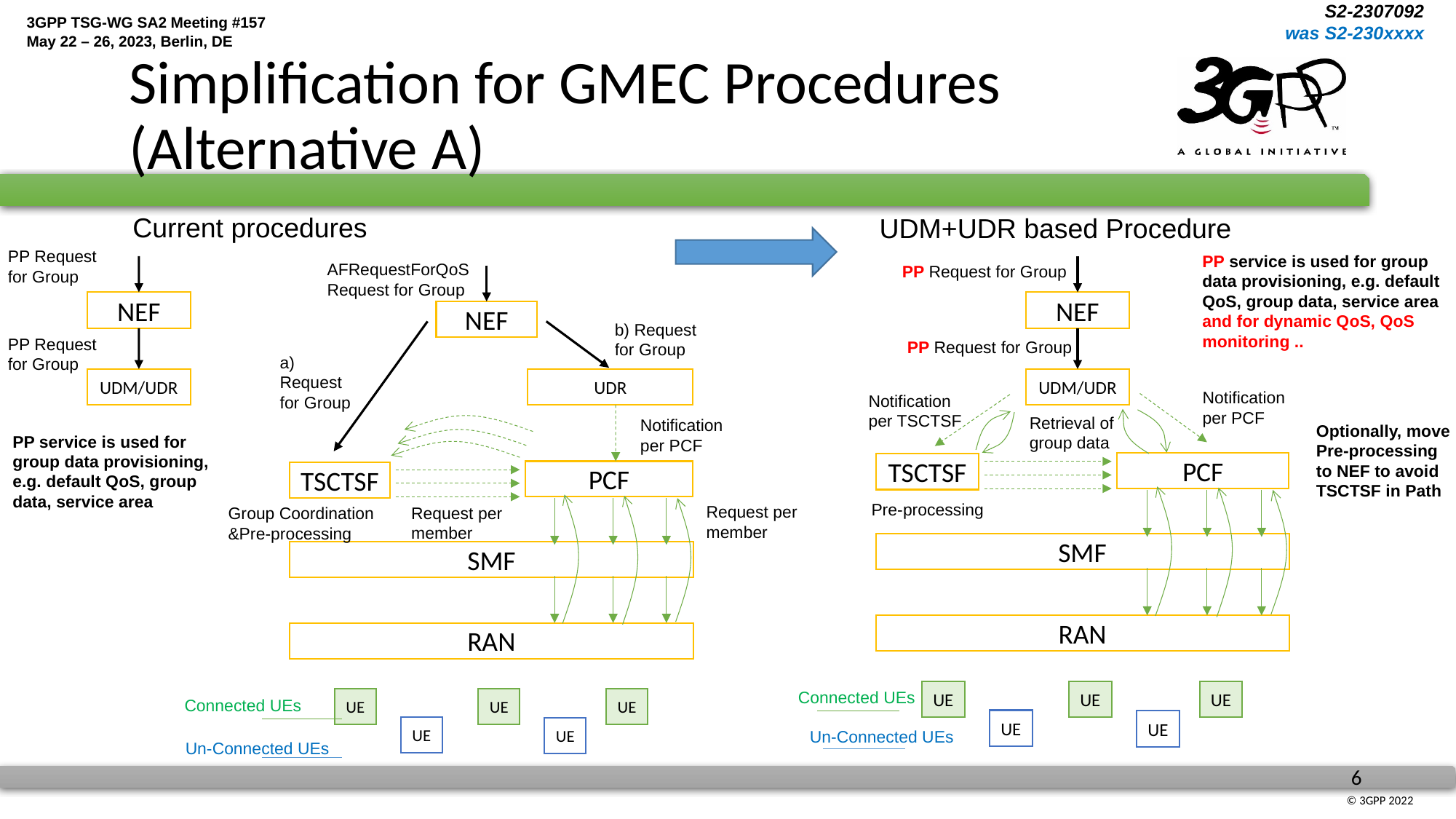

# Simplification for GMEC Procedures (Alternative A)

Current procedures
UDM+UDR based Procedure
PP Request for Group
NEF
PP Request for Group

UDM/UDR
Notification
per PCF
Notification
per TSCTSF

Retrieval of group data

PCF
TSCTSF

Pre-processing
SMF
RAN
Connected UEs
UE
UE
UE
UE
UE
Un-Connected UEs
PP Request
for Group
PP service is used for group data provisioning, e.g. default QoS, group data, service area and for dynamic QoS, QoS monitoring ..
AFRequestForQoS Request for Group
NEF
b) Request for Group
a) Request for Group

UDR

Notification
per PCF
PCF
TSCTSF

Request per member
Request per member
Group Coordination
&Pre-processing

SMF
RAN
UE
UE
UE
Connected UEs
UE
UE
Un-Connected UEs
NEF
PP Request
for Group
UDM/UDR
Optionally, move Pre-processing to NEF to avoid TSCTSF in Path
PP service is used for group data provisioning, e.g. default QoS, group data, service area